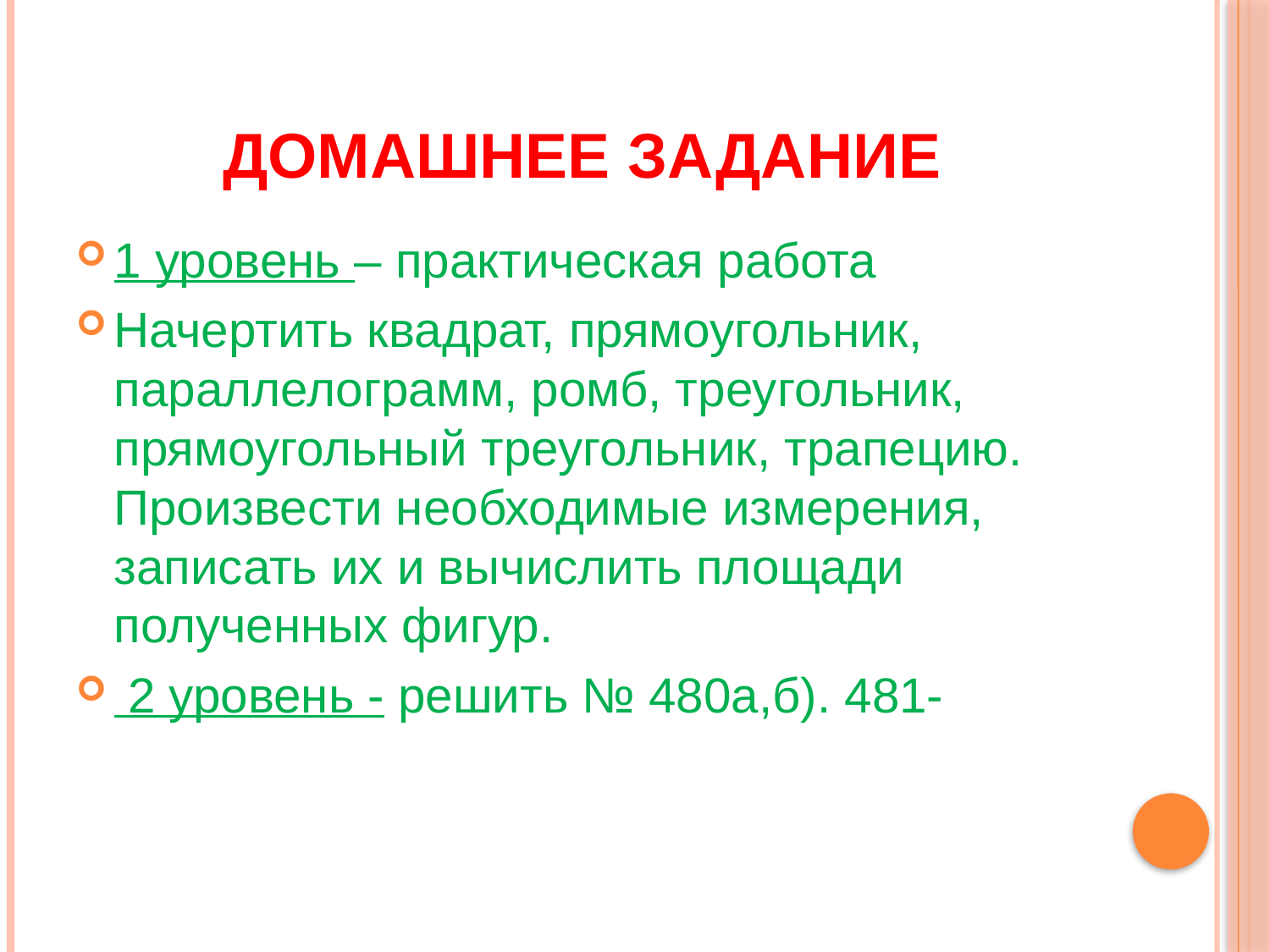

# Домашнее задание
1 уровень – практическая работа
Начертить квадрат, прямоугольник, параллелограмм, ромб, треугольник, прямоугольный треугольник, трапецию. Произвести необходимые измерения, записать их и вычислить площади полученных фигур.
 2 уровень - решить № 480а,б). 481-